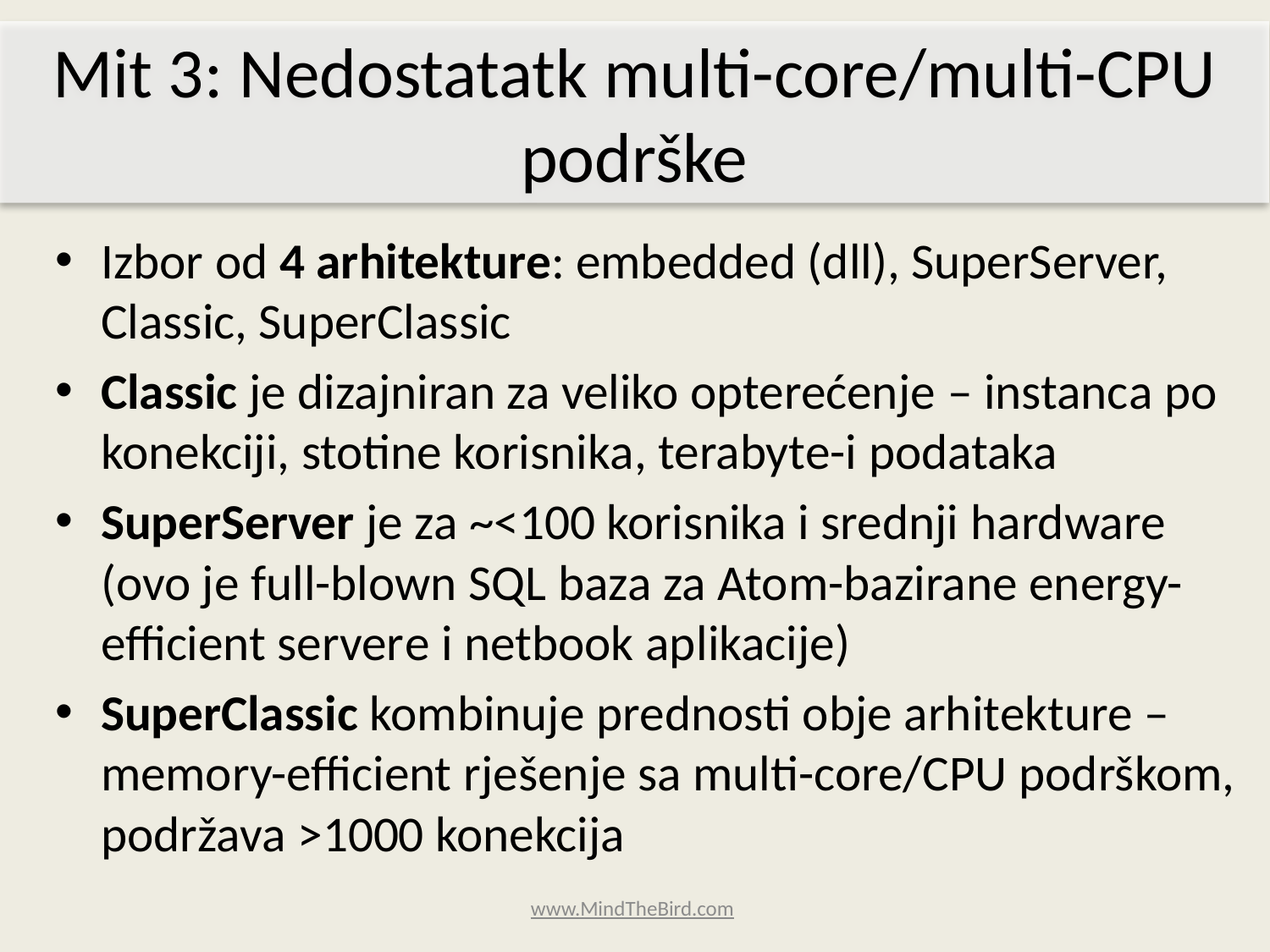

Mit 3: Nedostatatk multi-core/multi-CPU podrške
Izbor od 4 arhitekture: embedded (dll), SuperServer,  Classic, SuperClassic
Classic je dizajniran za veliko opterećenje – instanca po konekciji, stotine korisnika, terabyte-i podataka
SuperServer je za ~<100 korisnika i srednji hardware (ovo je full-blown SQL baza za Atom-bazirane energy-efficient servere i netbook aplikacije)
SuperClassic kombinuje prednosti obje arhitekture – memory-efficient rješenje sa multi-core/CPU podrškom, podržava >1000 konekcija
www.MindTheBird.com